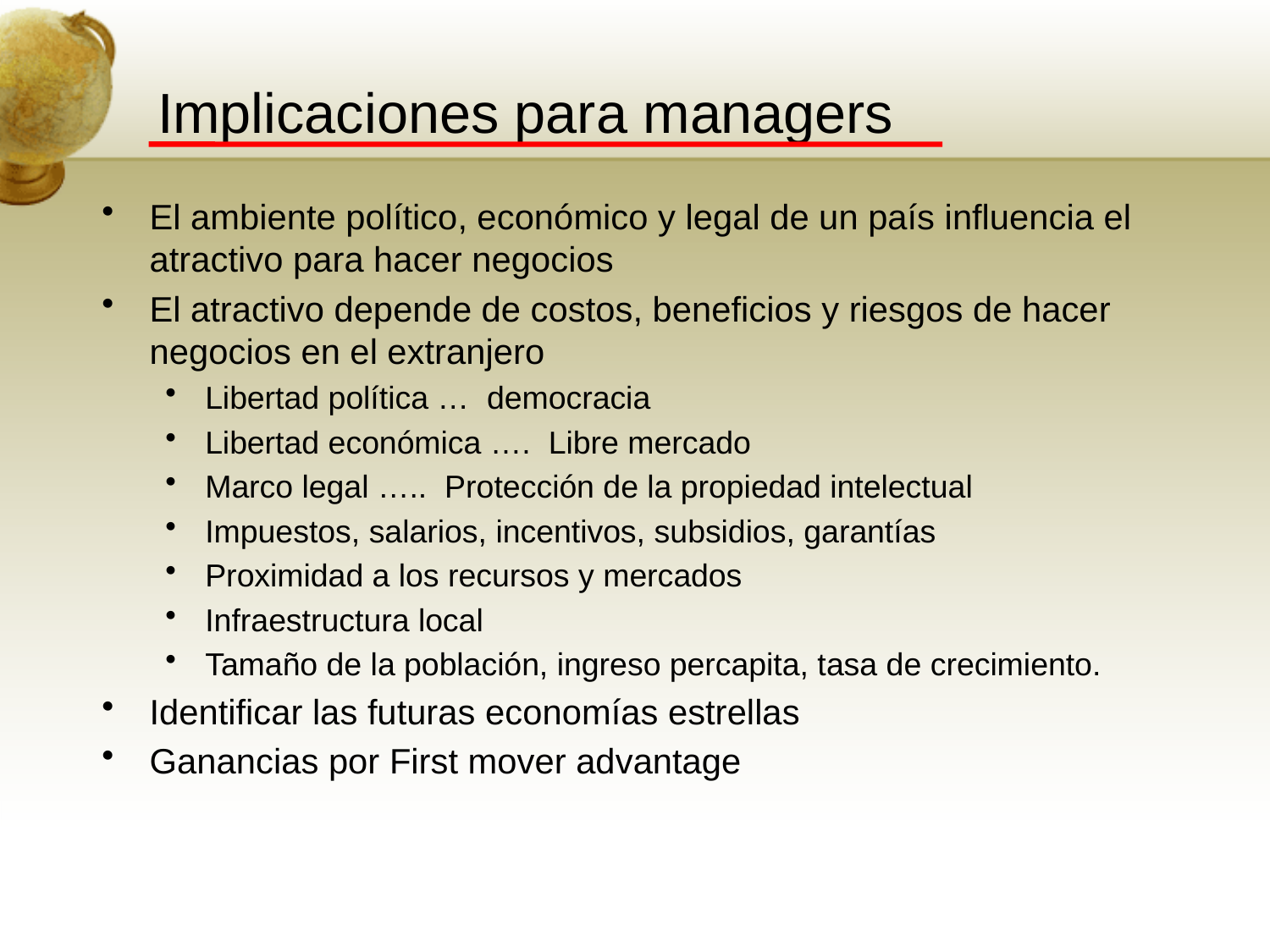

# Implicaciones para managers

El ambiente político, económico y legal de un país influencia el atractivo para hacer negocios
El atractivo depende de costos, beneficios y riesgos de hacer negocios en el extranjero
Libertad política …  democracia
Libertad económica ….  Libre mercado
Marco legal …..  Protección de la propiedad intelectual
Impuestos, salarios, incentivos, subsidios, garantías
Proximidad a los recursos y mercados
Infraestructura local
Tamaño de la población, ingreso percapita, tasa de crecimiento.
Identificar las futuras economías estrellas
Ganancias por First mover advantage